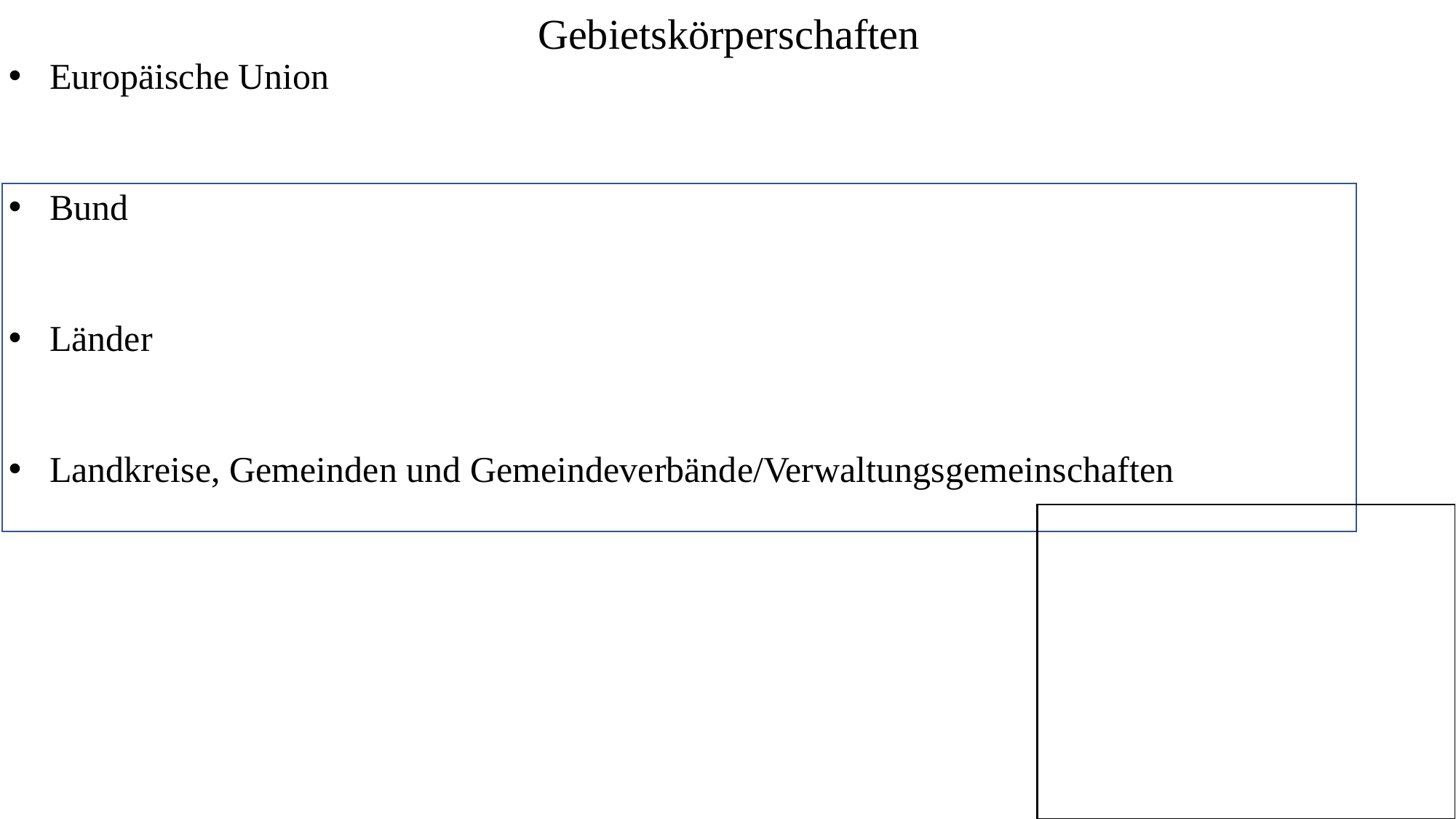

Gebietskörperschaften
Europäische Union

Bund

Länder

Landkreise, Gemeinden und Gemeindeverbände/Verwaltungsgemeinschaften